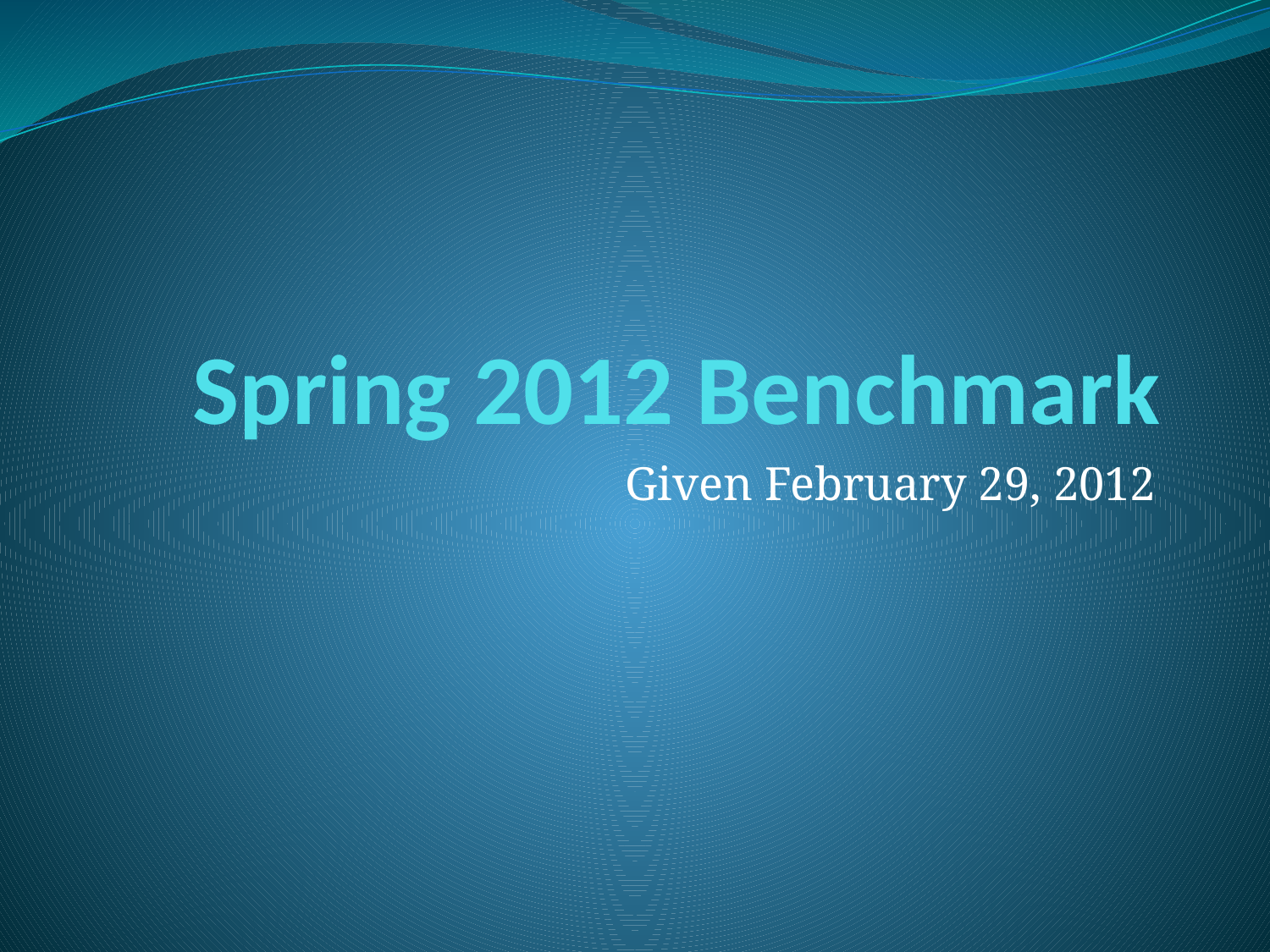

# Spring 2012 Benchmark
Given February 29, 2012